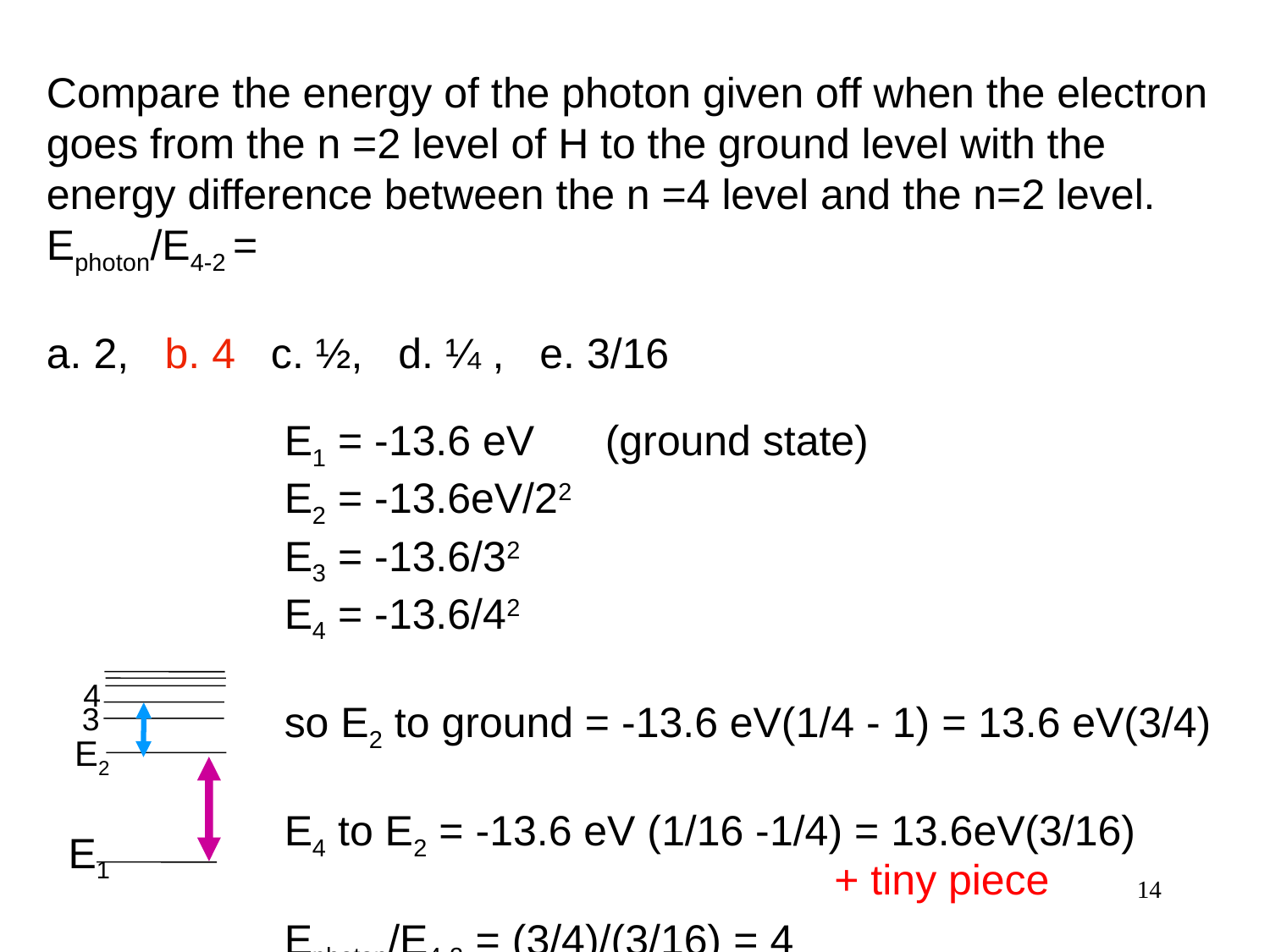

Compare the energy of the photon given off when the electron
goes from the n =2 level of H to the ground level with the
energy difference between the n =4 level and the n=2 level.
Ephoton/E4-2 =

a. 2,   b. 4   c. ½,   d. ¼ ,   e. 3/16
E1 = -13.6 eV      (ground state)
E2 = -13.6eV/22
E3 = -13.6/32
E4 = -13.6/42

so E2 to ground = -13.6 eV(1/4 - 1) = 13.6 eV(3/4)

E4 to E2 = -13.6 eV (1/16 -1/4) = 13.6eV(3/16)

Ephoton/E4-2 = (3/4)/(3/16) = 4
4

3

E2

E1
+ tiny piece

14